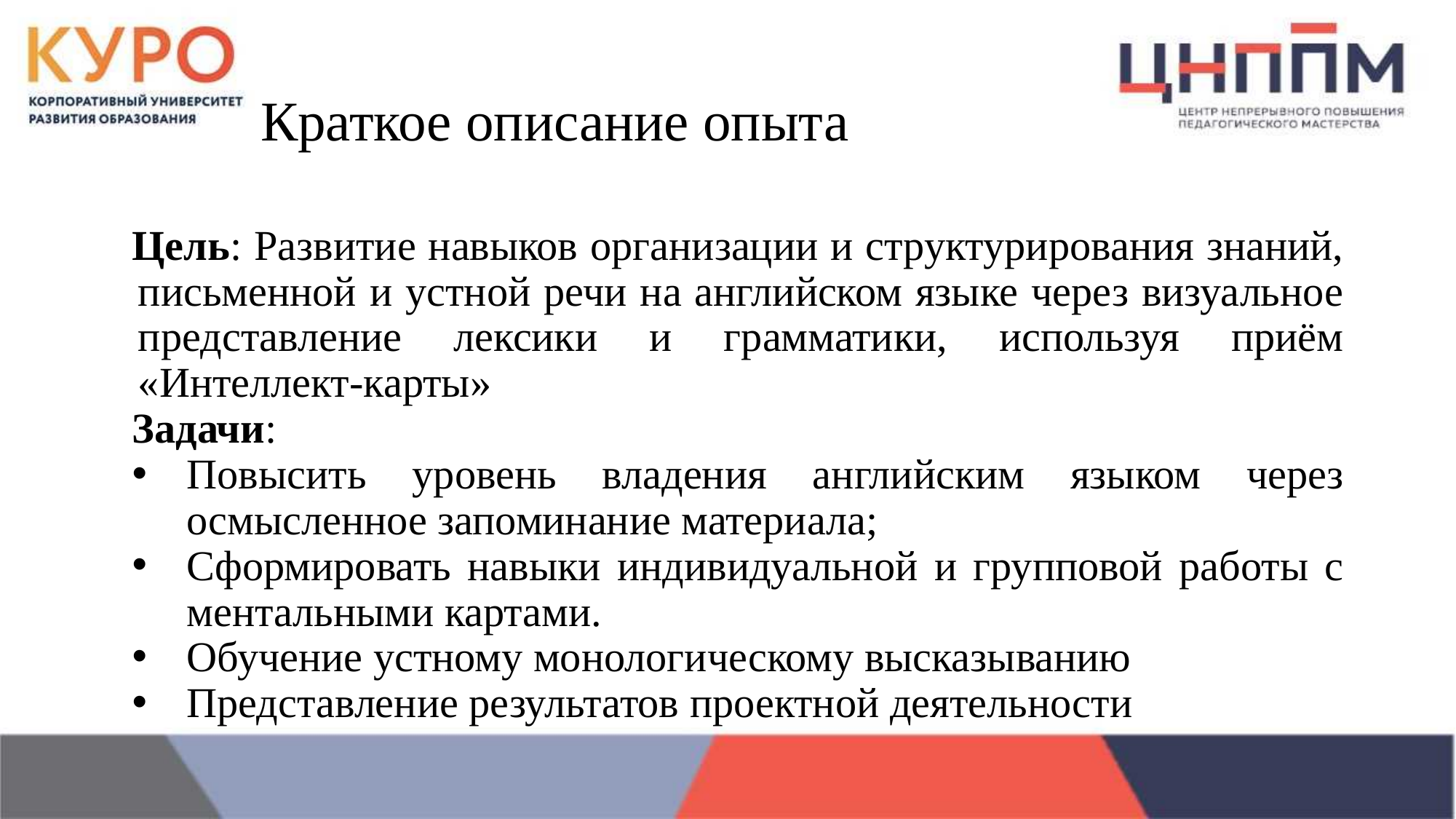

# Краткое описание опыта
Цель: Развитие навыков организации и структурирования знаний, письменной и устной речи на английском языке через визуальное представление лексики и грамматики, используя приём «Интеллект-карты»
Задачи:
Повысить уровень владения английским языком через осмысленное запоминание материала;
Сформировать навыки индивидуальной и групповой работы с ментальными картами.
Обучение устному монологическому высказыванию
Представление результатов проектной деятельности